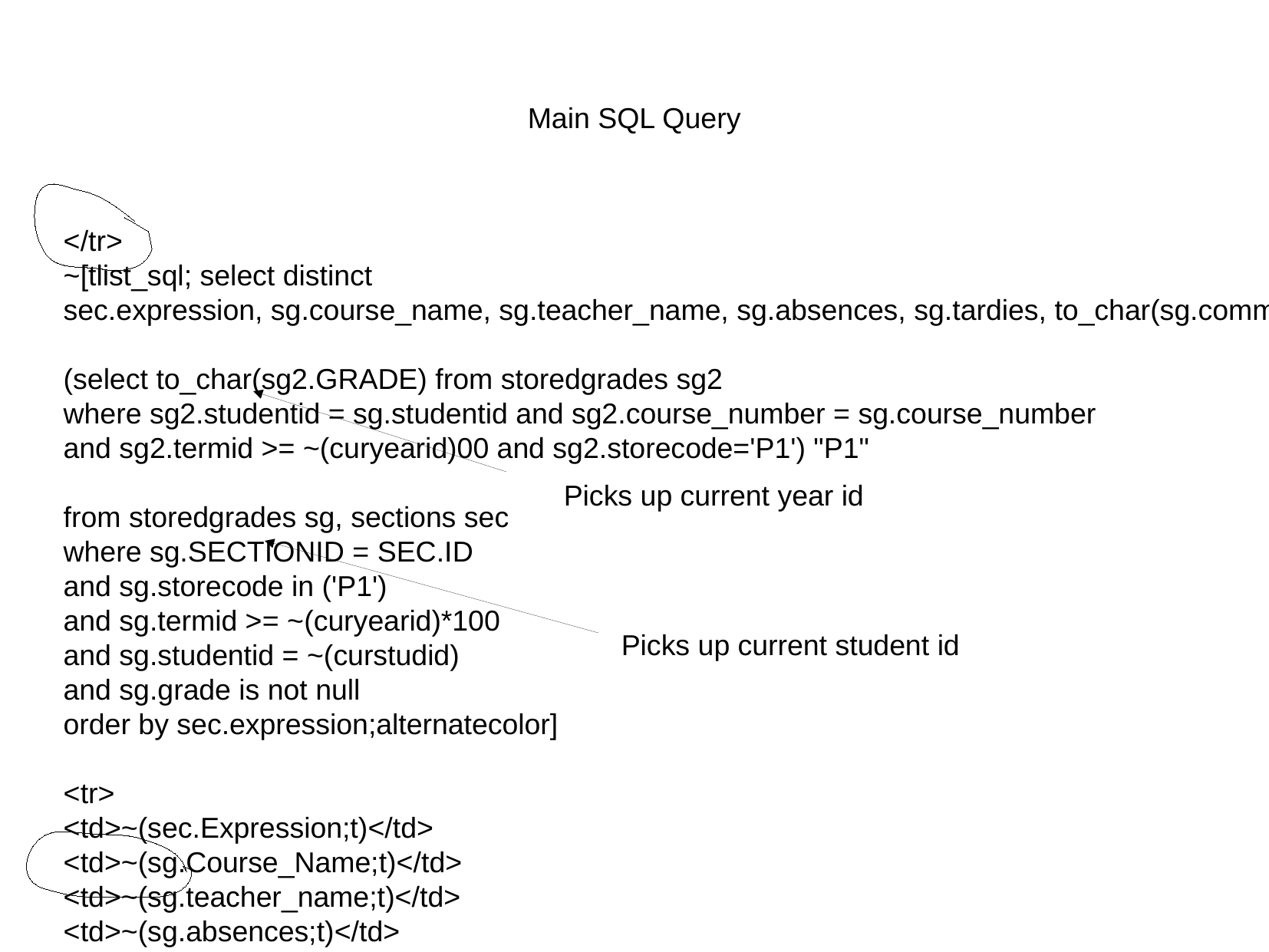

Main SQL Query

</tr>
~[tlist_sql; select distinct
sec.expression, sg.course_name, sg.teacher_name, sg.absences, sg.tardies, to_char(sg.comment_value),

(select to_char(sg2.GRADE) from storedgrades sg2
where sg2.studentid = sg.studentid and sg2.course_number = sg.course_number
and sg2.termid >= ~(curyearid)00 and sg2.storecode='P1') "P1"

from storedgrades sg, sections sec
where sg.SECTIONID = SEC.ID
and sg.storecode in ('P1')
and sg.termid >= ~(curyearid)*100
and sg.studentid = ~(curstudid)
and sg.grade is not null
order by sec.expression;alternatecolor]

<tr>
<td>~(sec.Expression;t)</td>
<td>~(sg.Course_Name;t)</td>
<td>~(sg.teacher_name;t)</td>
<td>~(sg.absences;t)</td>
<td>~(sg.tardies;t)</td>
<td>~(sg.comment_valuepublic/home.html;t)</td>
<td>~(sg2.GRADE;t)&nbsp;</td>
< . . .  >

</tr>[/tlist_sql]

Picks up current year id

Picks up current student id